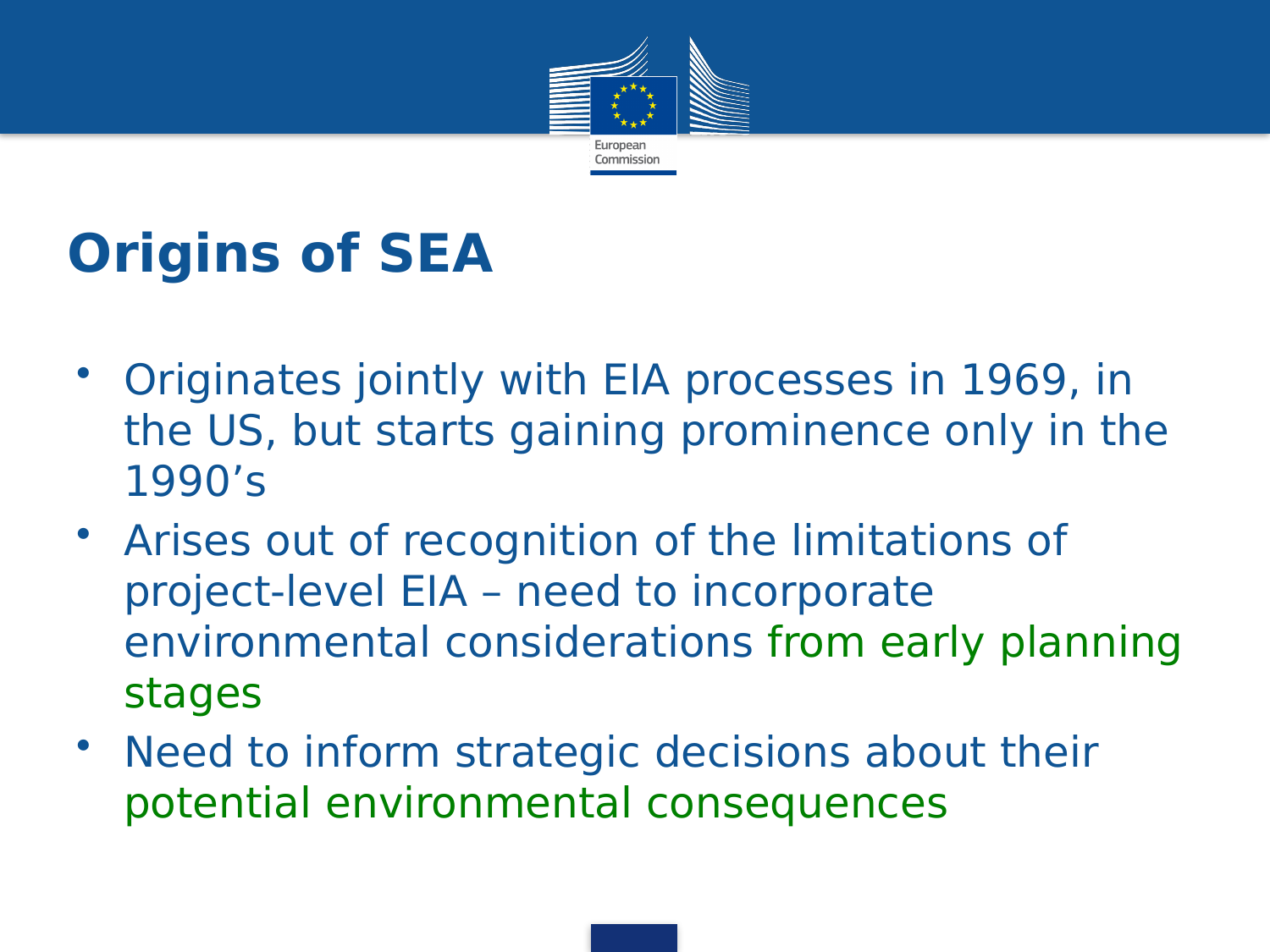

# Origins of SEA
Originates jointly with EIA processes in 1969, in the US, but starts gaining prominence only in the 1990’s
Arises out of recognition of the limitations of project-level EIA – need to incorporate environmental considerations from early planning stages
Need to inform strategic decisions about their potential environmental consequences